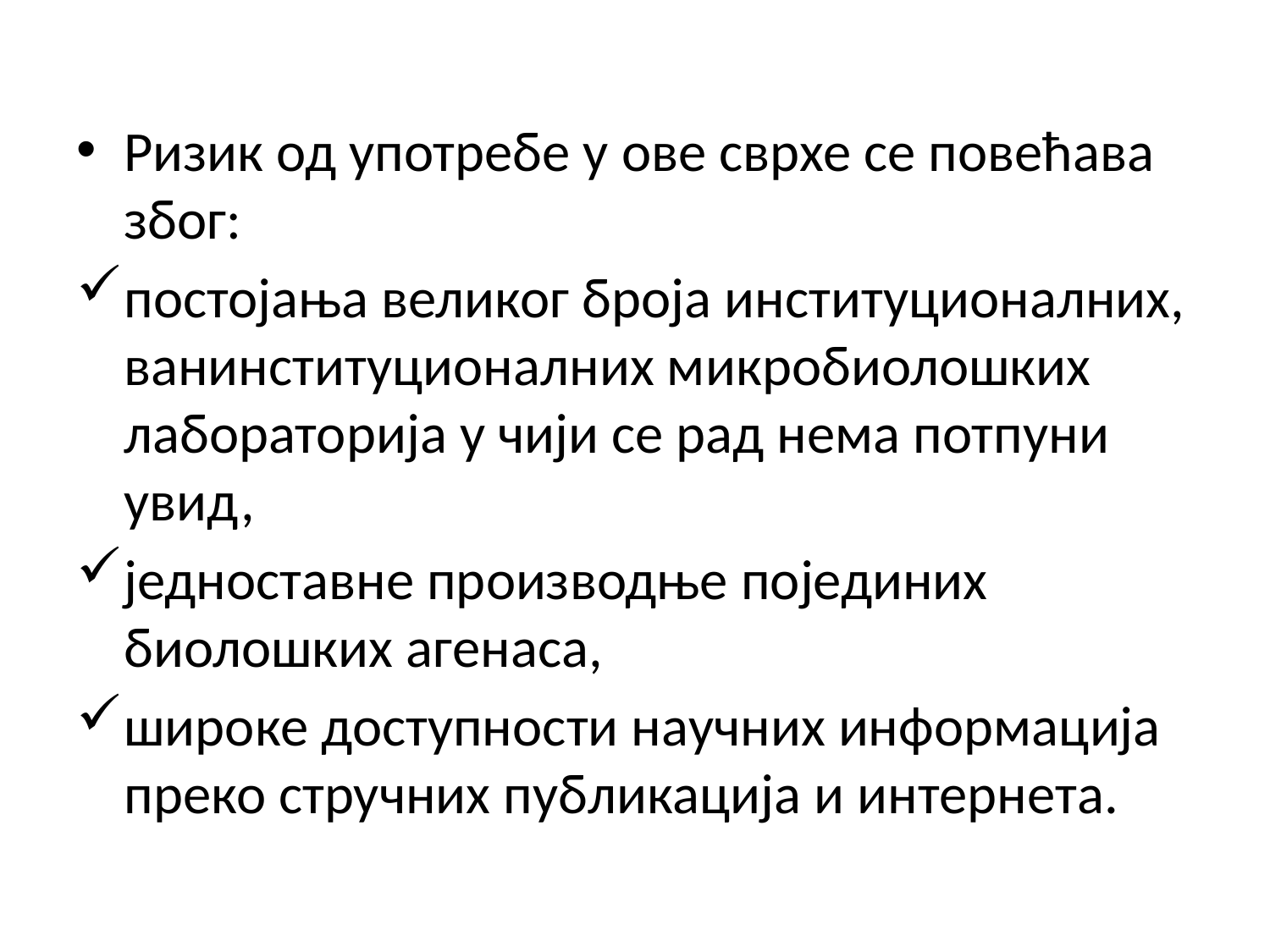

Ризик од употребе у ове сврхе се повећава због:
постојања великог броја институционалних, ванинституционалних микробиолошких лабораторија у чији се рад нема потпуни увид,
једноставне производње појединих биолошких агенаса,
широке доступности научних информација преко стручних публикација и интернета.